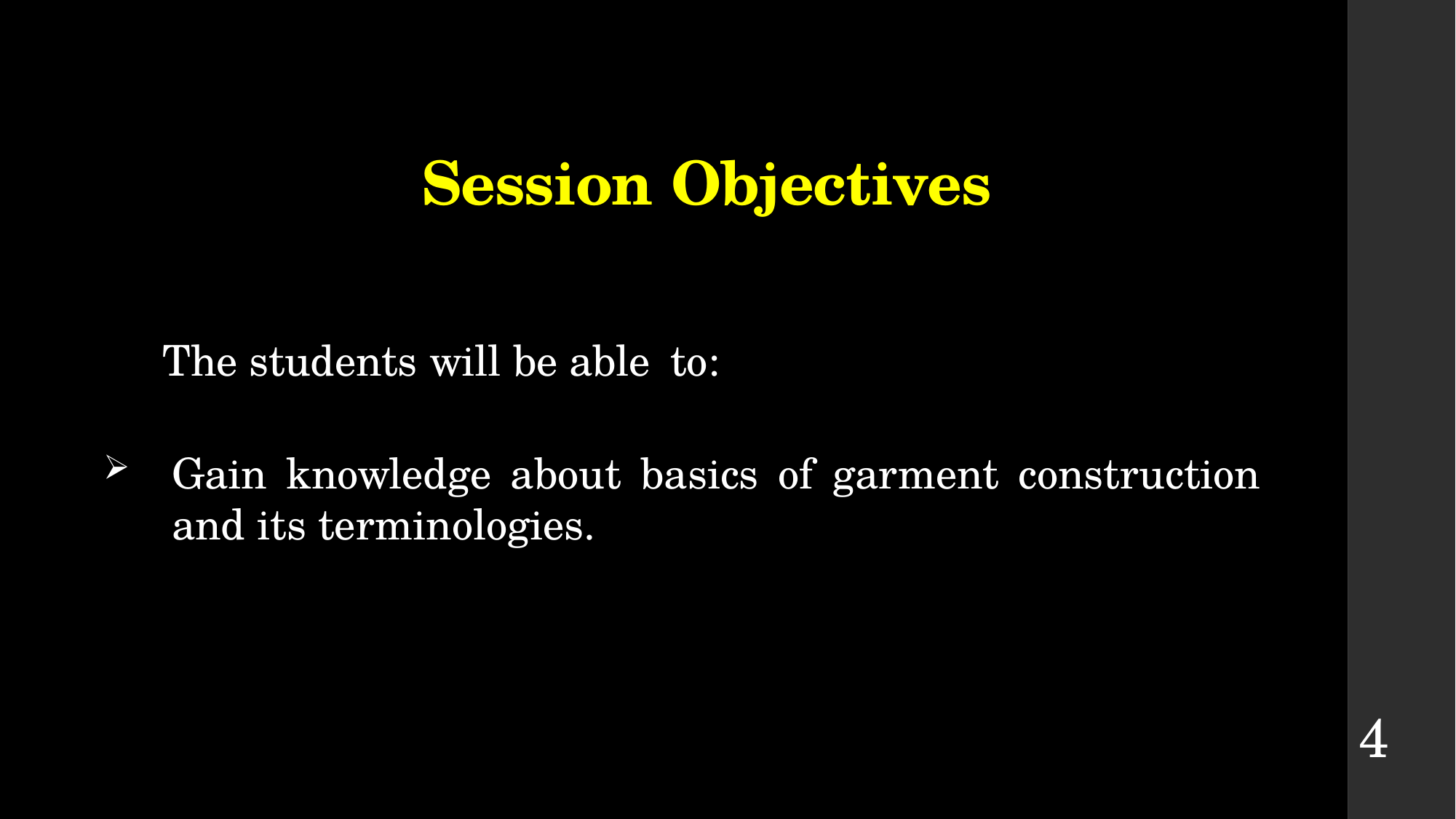

# Session Objectives
      The students will be able to:

Gain knowledge about basics of garment construction and its terminologies.
4